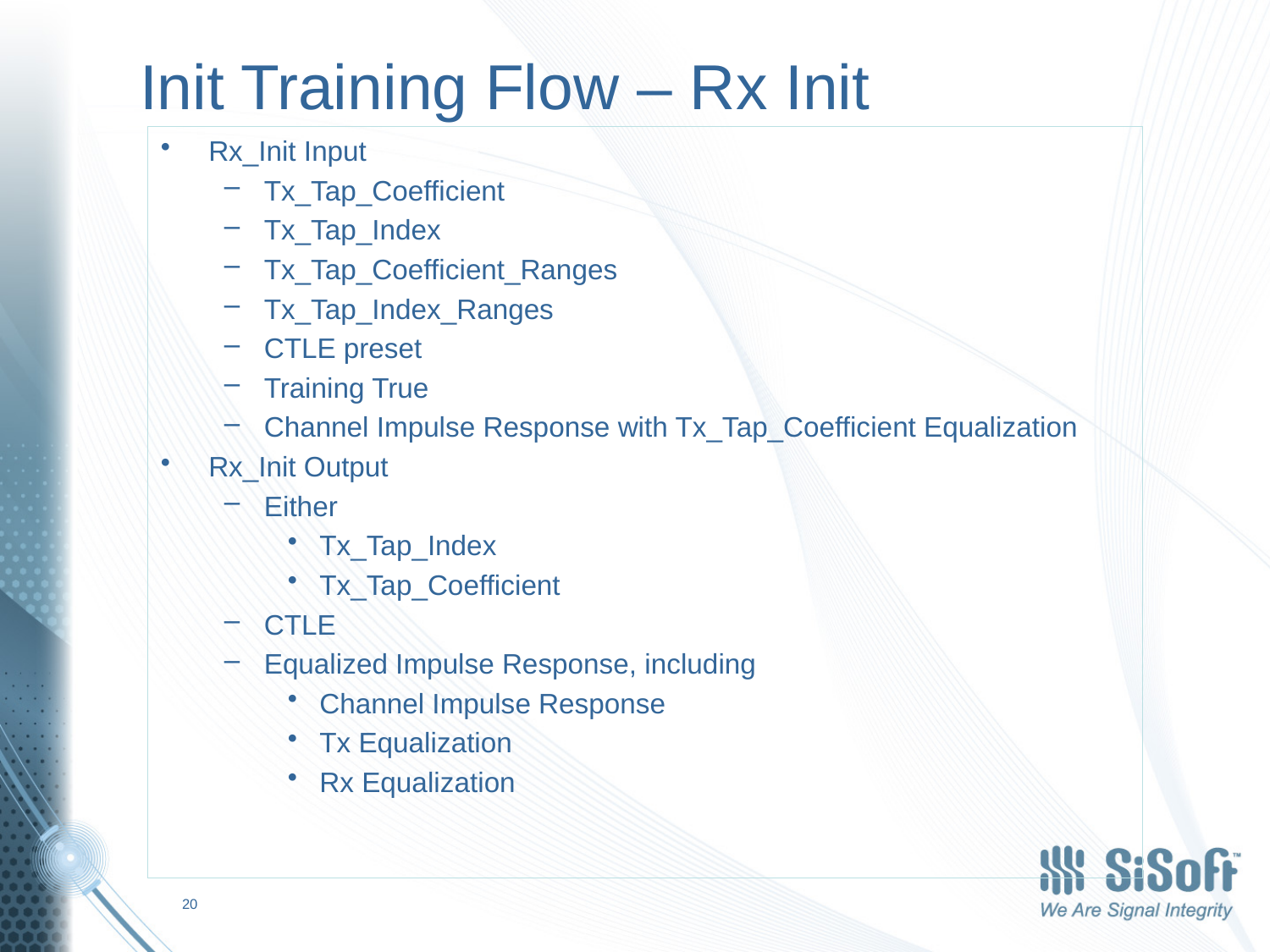

# Init Training Flow – Rx Init
Rx_Init Input
Tx_Tap_Coefficient
Tx_Tap_Index
Tx_Tap_Coefficient_Ranges
Tx_Tap_Index_Ranges
CTLE preset
Training True
Channel Impulse Response with Tx_Tap_Coefficient Equalization
Rx_Init Output
Either
Tx_Tap_Index
Tx_Tap_Coefficient
CTLE
Equalized Impulse Response, including
Channel Impulse Response
Tx Equalization
Rx Equalization

20